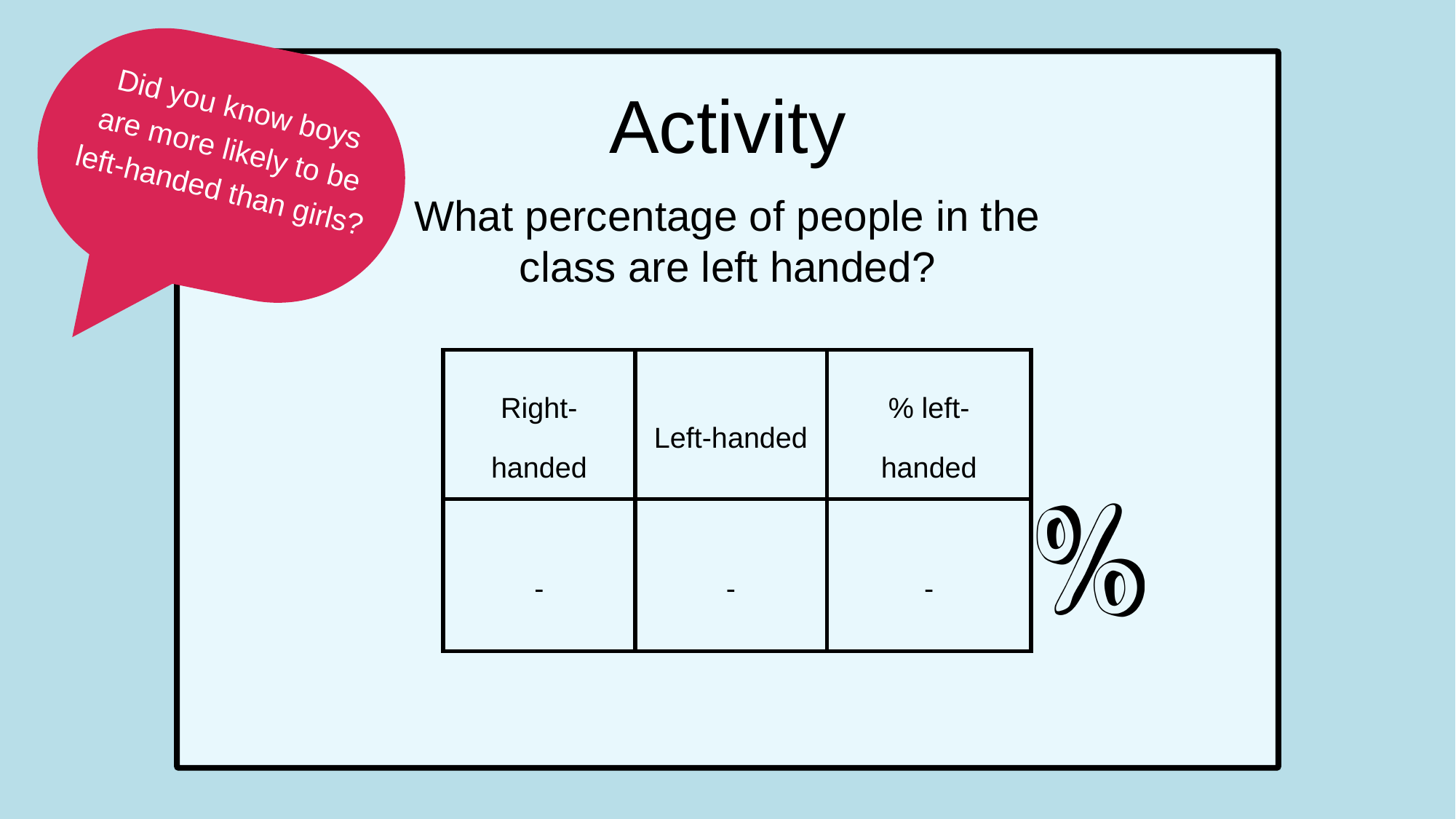

Did you know boys are more likely to be left-handed than girls?
Activity
What percentage of people in the class are left handed?
| Right-handed | Left-handed | % left-handed |
| --- | --- | --- |
| - | - | - |